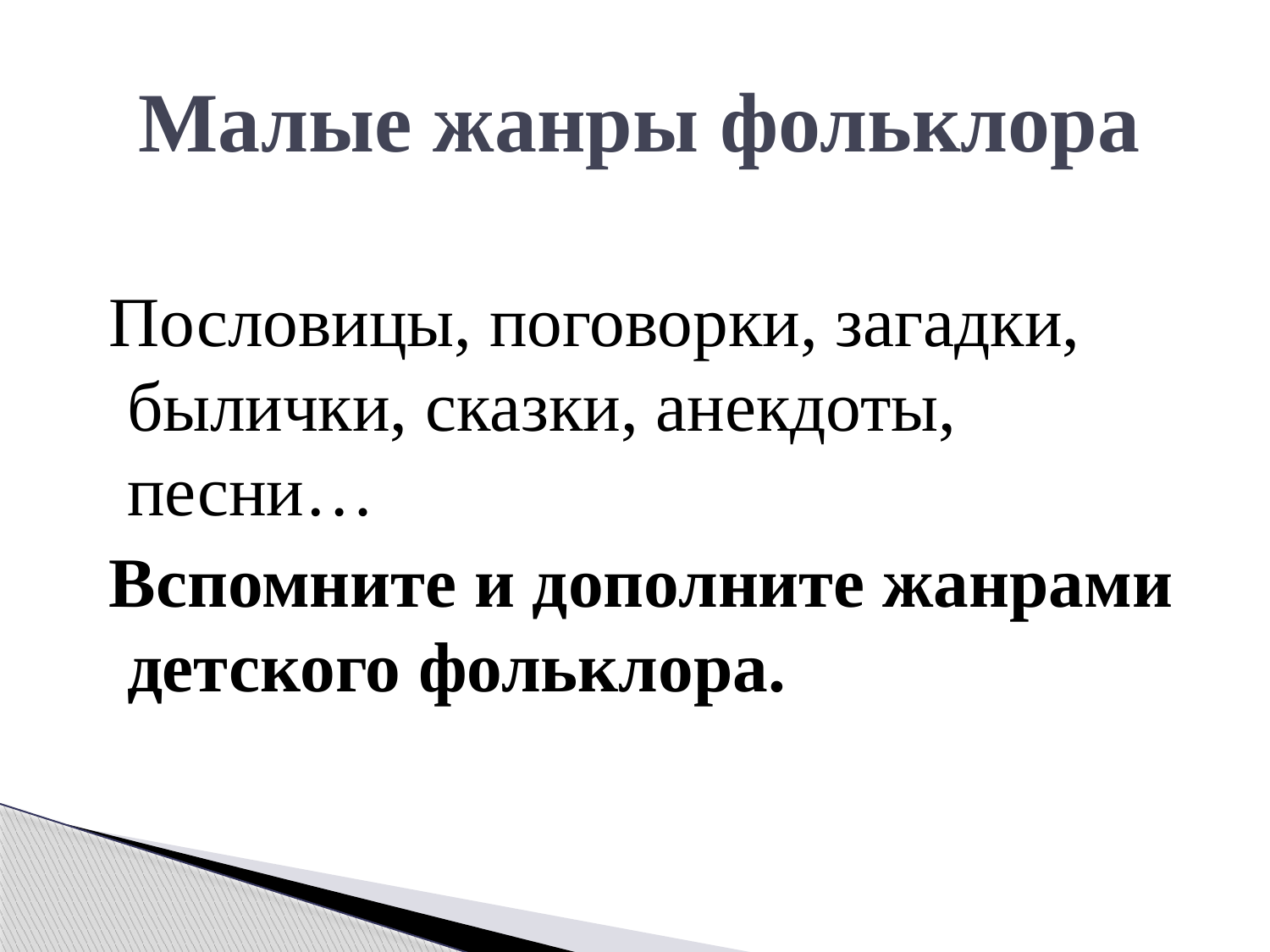

# Малые жанры фольклора

 Пословицы, поговорки, загадки, былички, сказки, анекдоты, песни…
 Вспомните и дополните жанрами детского фольклора.